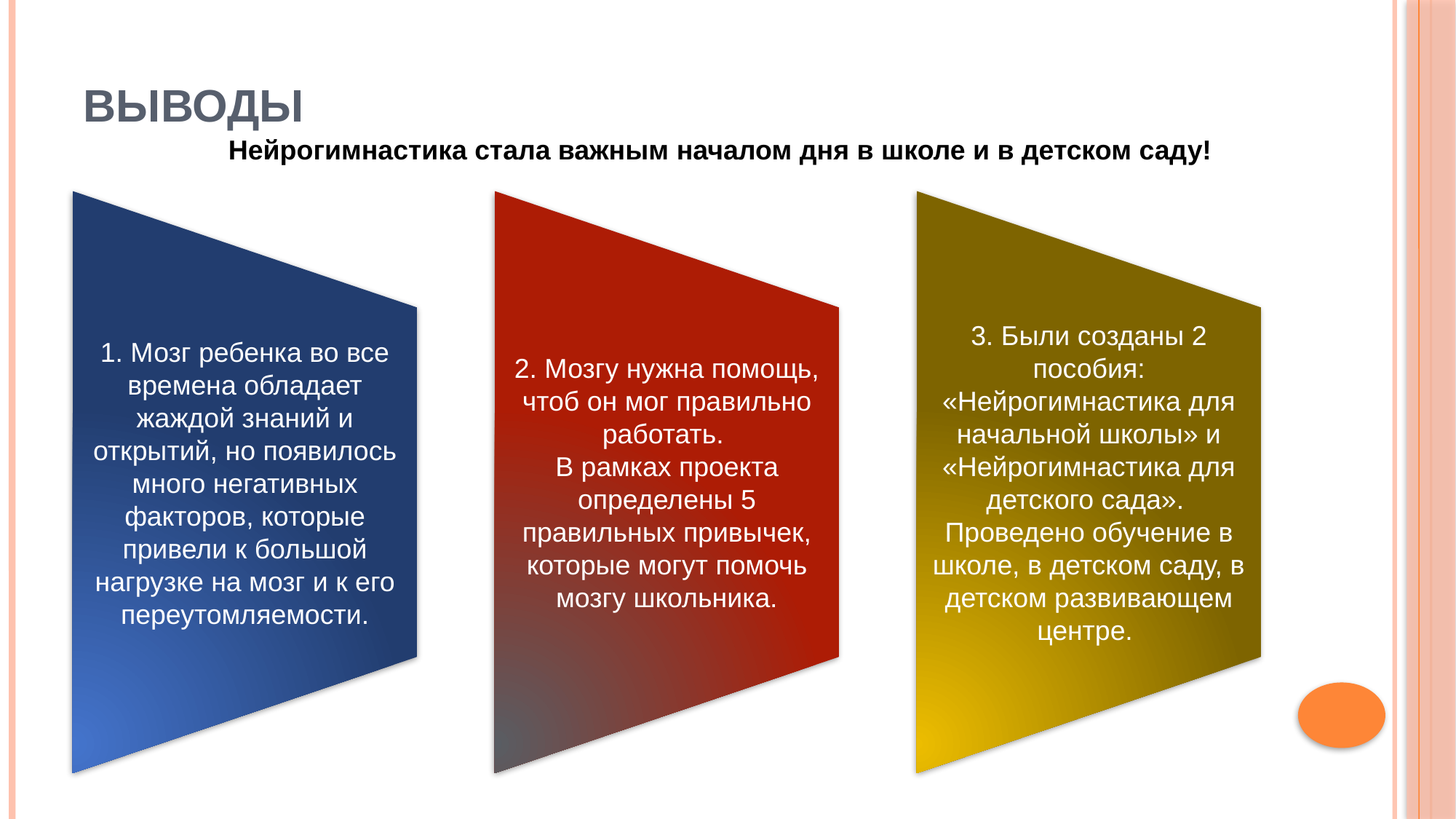

# Выводы
Нейрогимнастика стала важным началом дня в школе и в детском саду!
1. Мозг ребенка во все времена обладает жаждой знаний и открытий, но появилось много негативных факторов, которые привели к большой нагрузке на мозг и к его переутомляемости.
2. Мозгу нужна помощь, чтоб он мог правильно работать.
В рамках проекта определены 5 правильных привычек, которые могут помочь мозгу школьника.
3. Были созданы 2 пособия: «Нейрогимнастика для начальной школы» и «Нейрогимнастика для детского сада».
Проведено обучение в школе, в детском саду, в детском развивающем центре.